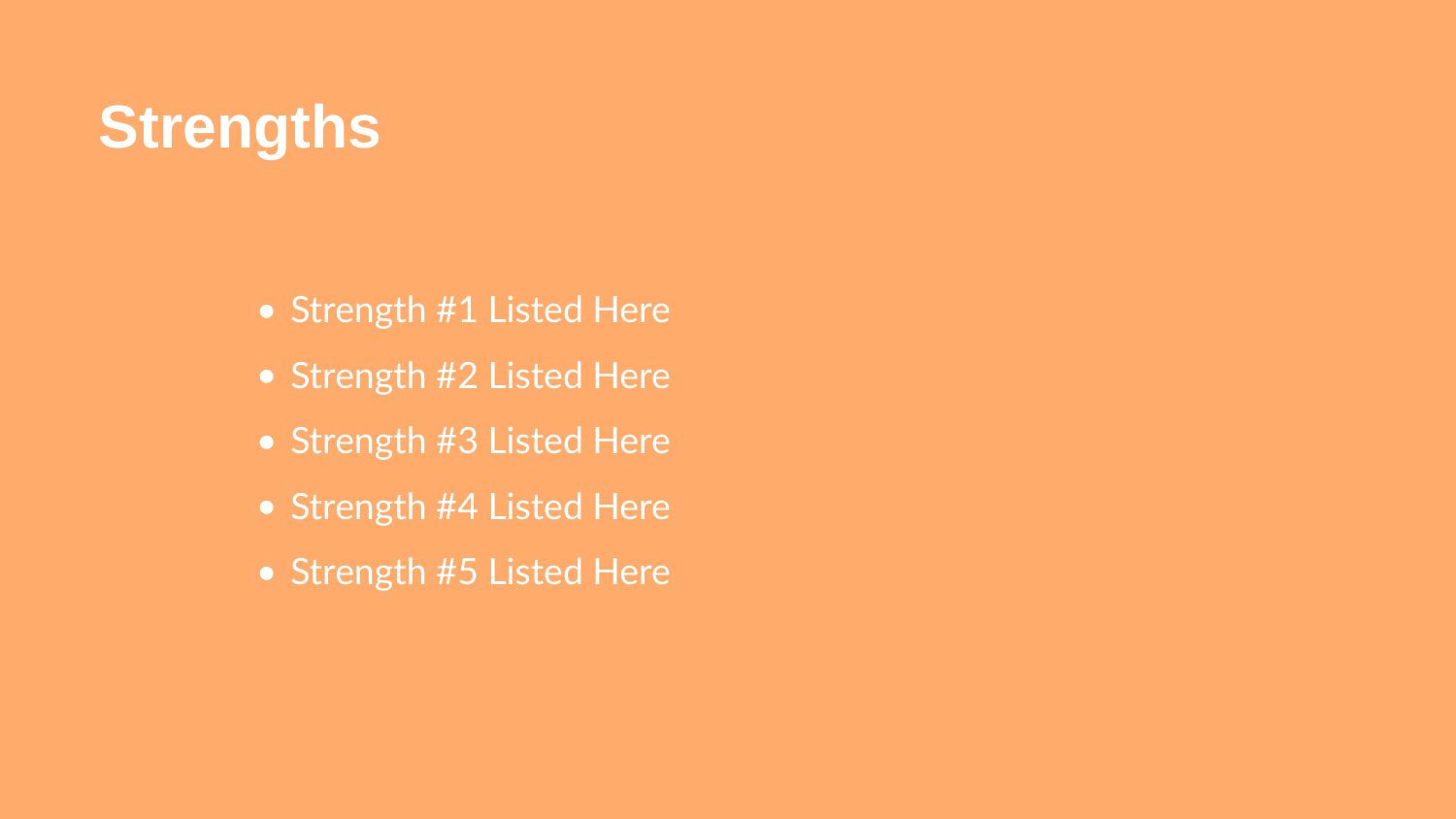

Strengths
Strength #1 Listed Here
Strength #2 Listed Here
Strength #3 Listed Here
Strength #4 Listed Here
Strength #5 Listed Here